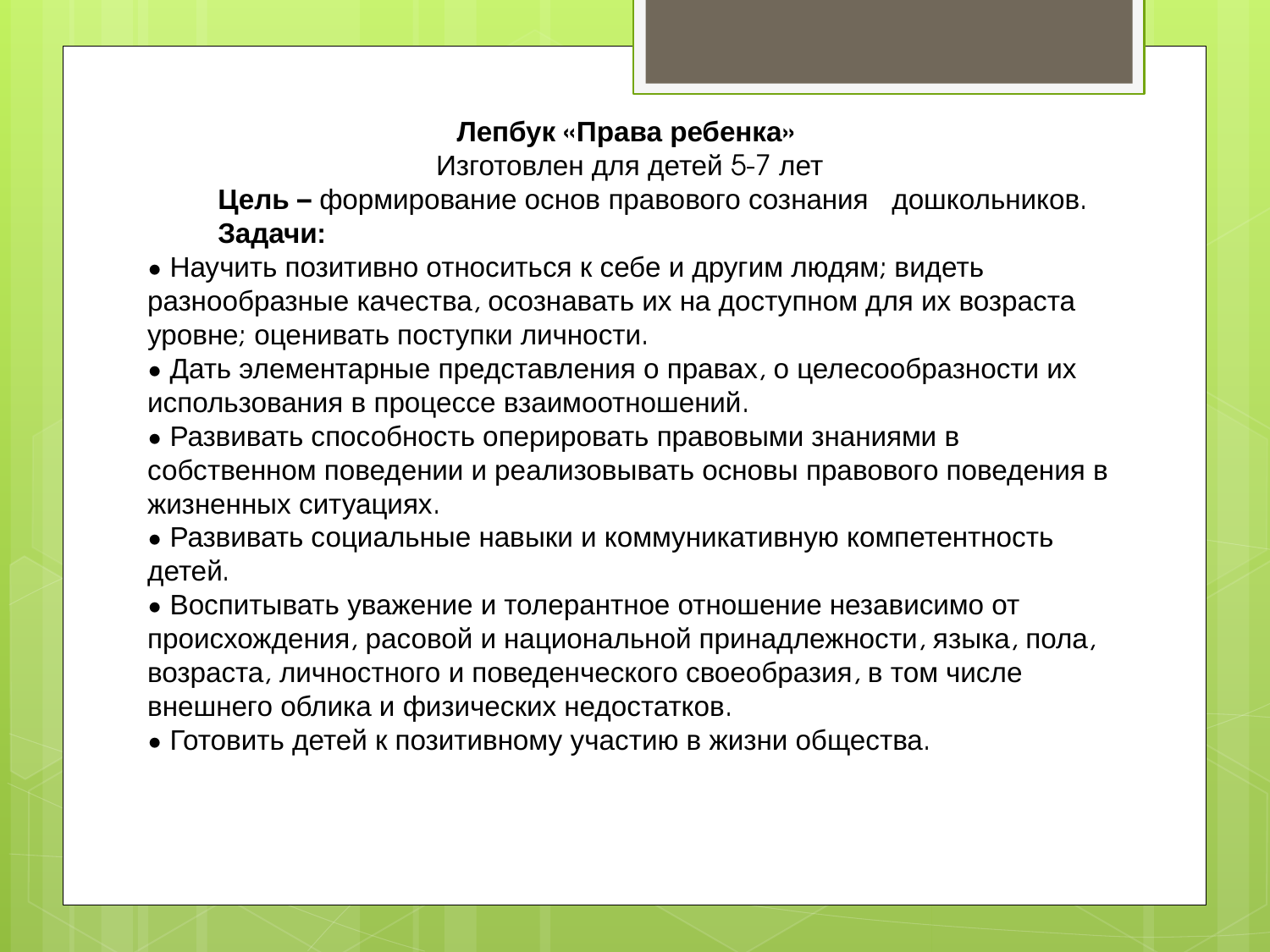

Лепбук «Права ребенка»
Изготовлен для детей 5-7 лет
         Цель – формирование основ правового сознания   дошкольников.
         Задачи:
• Научить позитивно относиться к себе и другим людям; видеть разнообразные качества, осознавать их на доступном для их возраста уровне; оценивать поступки личности.
• Дать элементарные представления о правах, о целесообразности их использования в процессе взаимоотношений.
• Развивать способность оперировать правовыми знаниями в собственном поведении и реализовывать основы правового поведения в жизненных ситуациях.
• Развивать социальные навыки и коммуникативную компетентность детей.
• Воспитывать уважение и толерантное отношение независимо от происхождения, расовой и национальной принадлежности, языка, пола, возраста, личностного и поведенческого своеобразия, в том числе внешнего облика и физических недостатков.
• Готовить детей к позитивному участию в жизни общества.